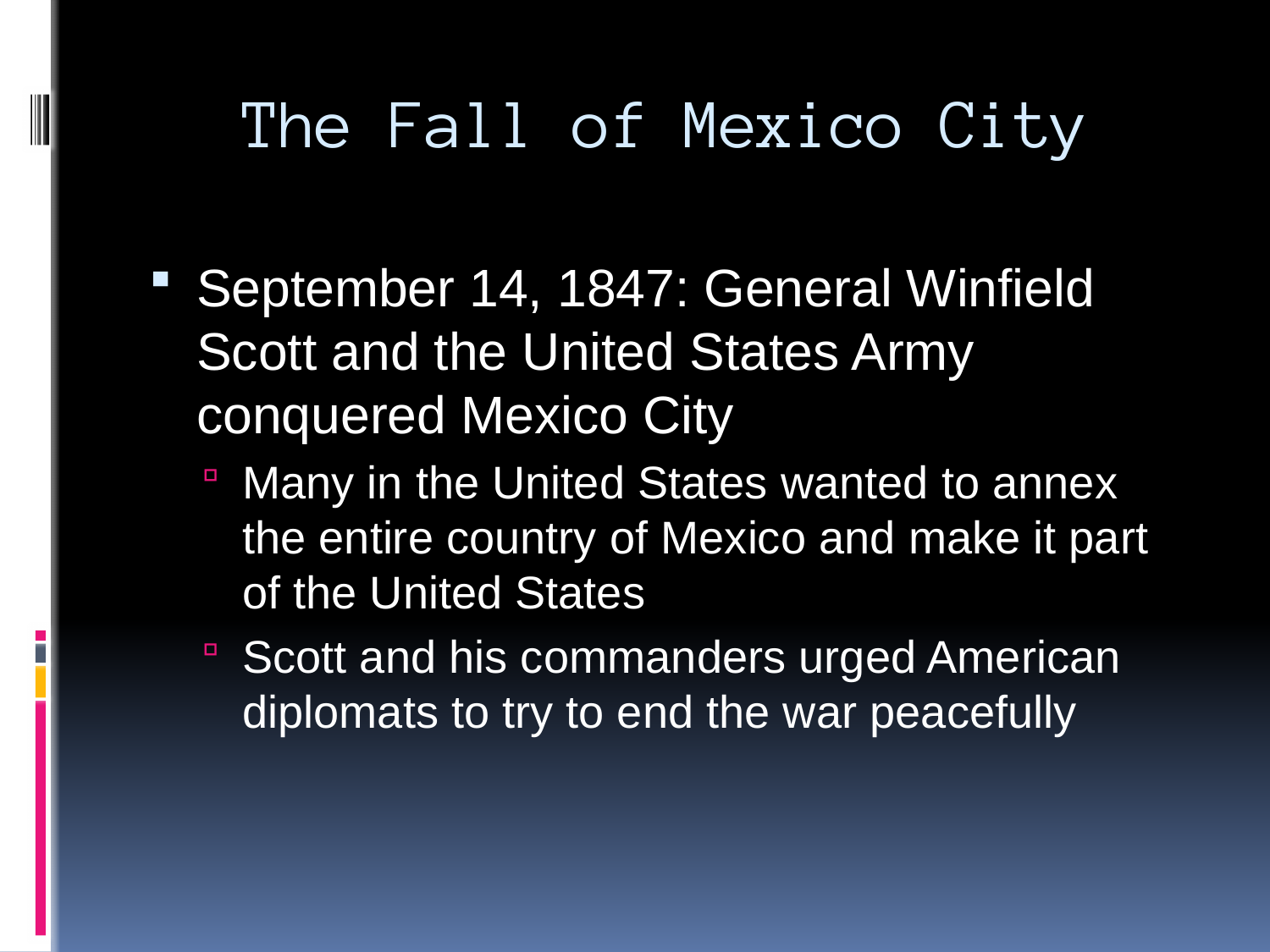

# The Fall of Mexico City
September 14, 1847: General Winfield Scott and the United States Army conquered Mexico City
Many in the United States wanted to annex the entire country of Mexico and make it part of the United States
Scott and his commanders urged American diplomats to try to end the war peacefully